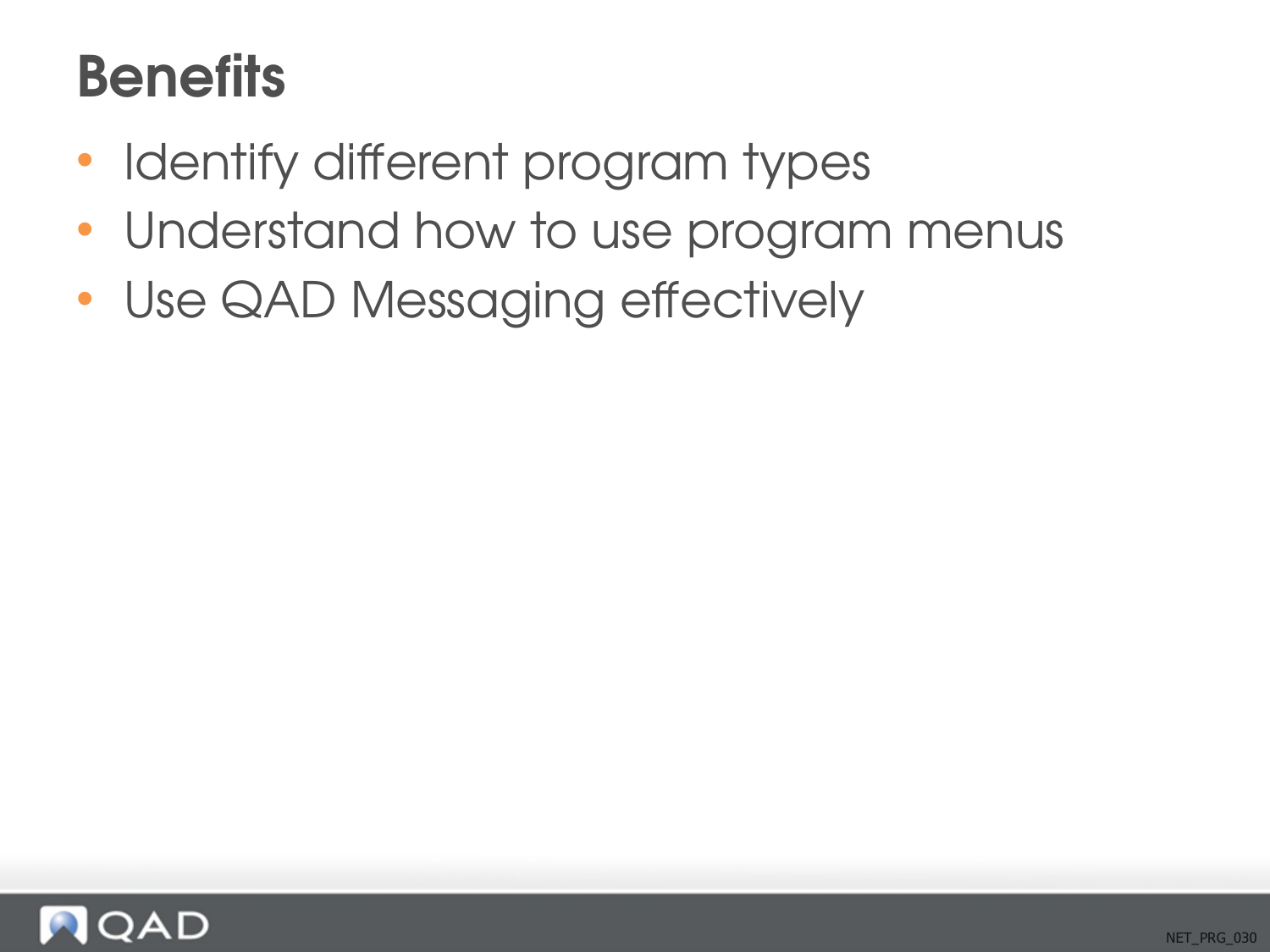

# Benefits
Identify different program types
Understand how to use program menus
Use QAD Messaging effectively

NET_PRG_030